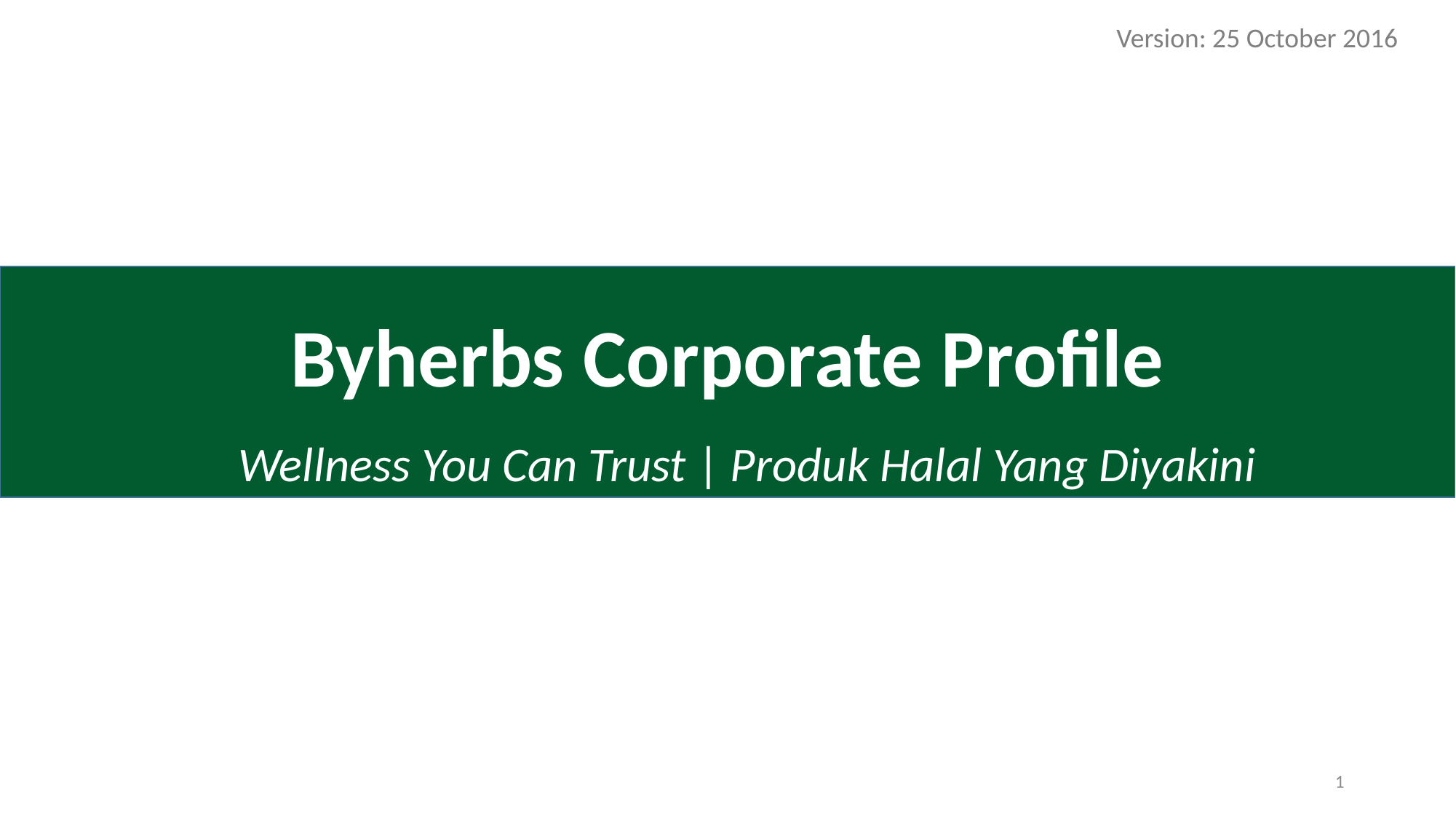

Version: 25 October 2016
# Byherbs Corporate Profile

 Wellness You Can Trust | Produk Halal Yang Diyakini
1